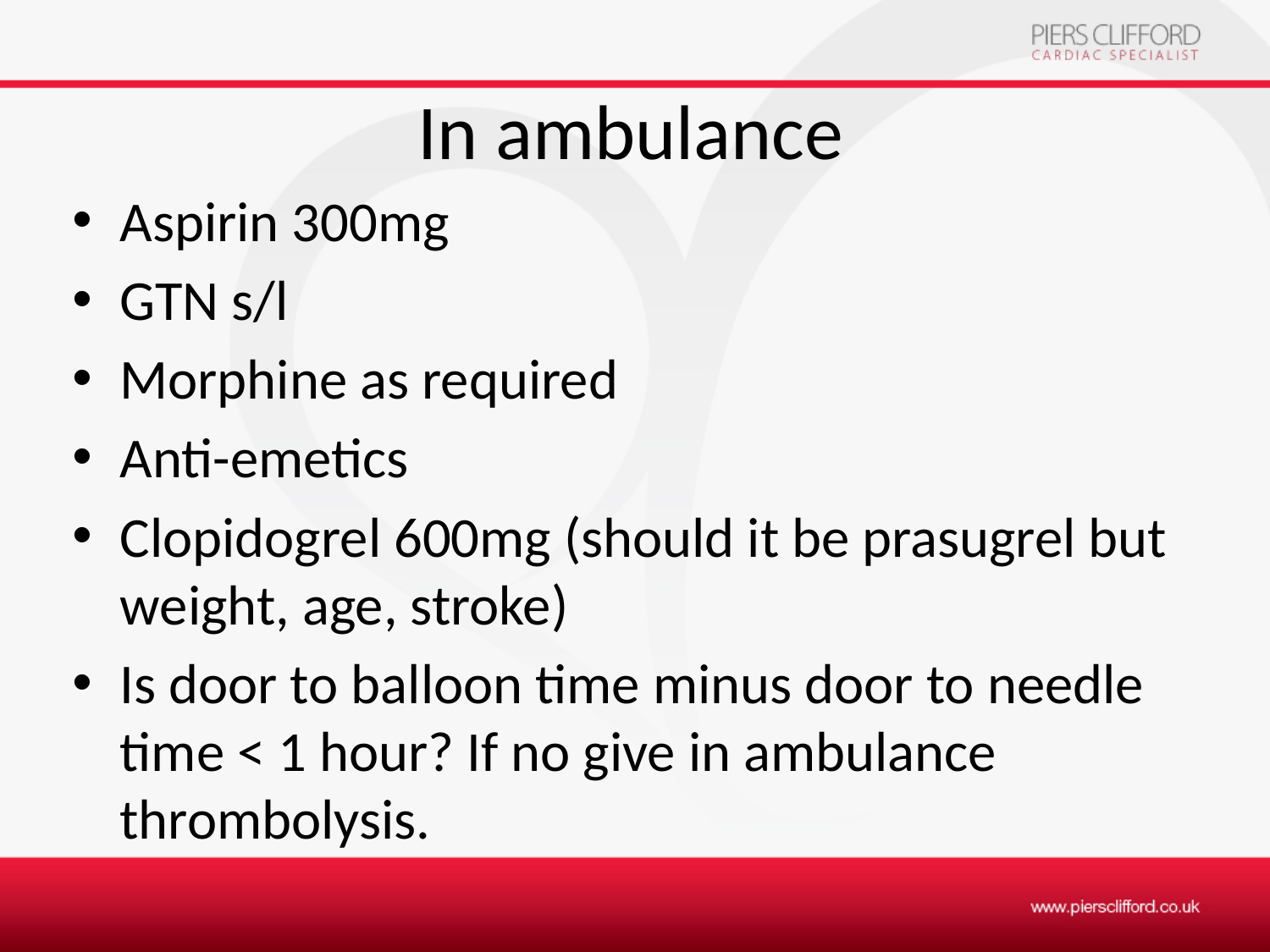

# In ambulance
Aspirin 300mg
GTN s/l
Morphine as required
Anti-emetics
Clopidogrel 600mg (should it be prasugrel but weight, age, stroke)
Is door to balloon time minus door to needle time < 1 hour? If no give in ambulance thrombolysis.